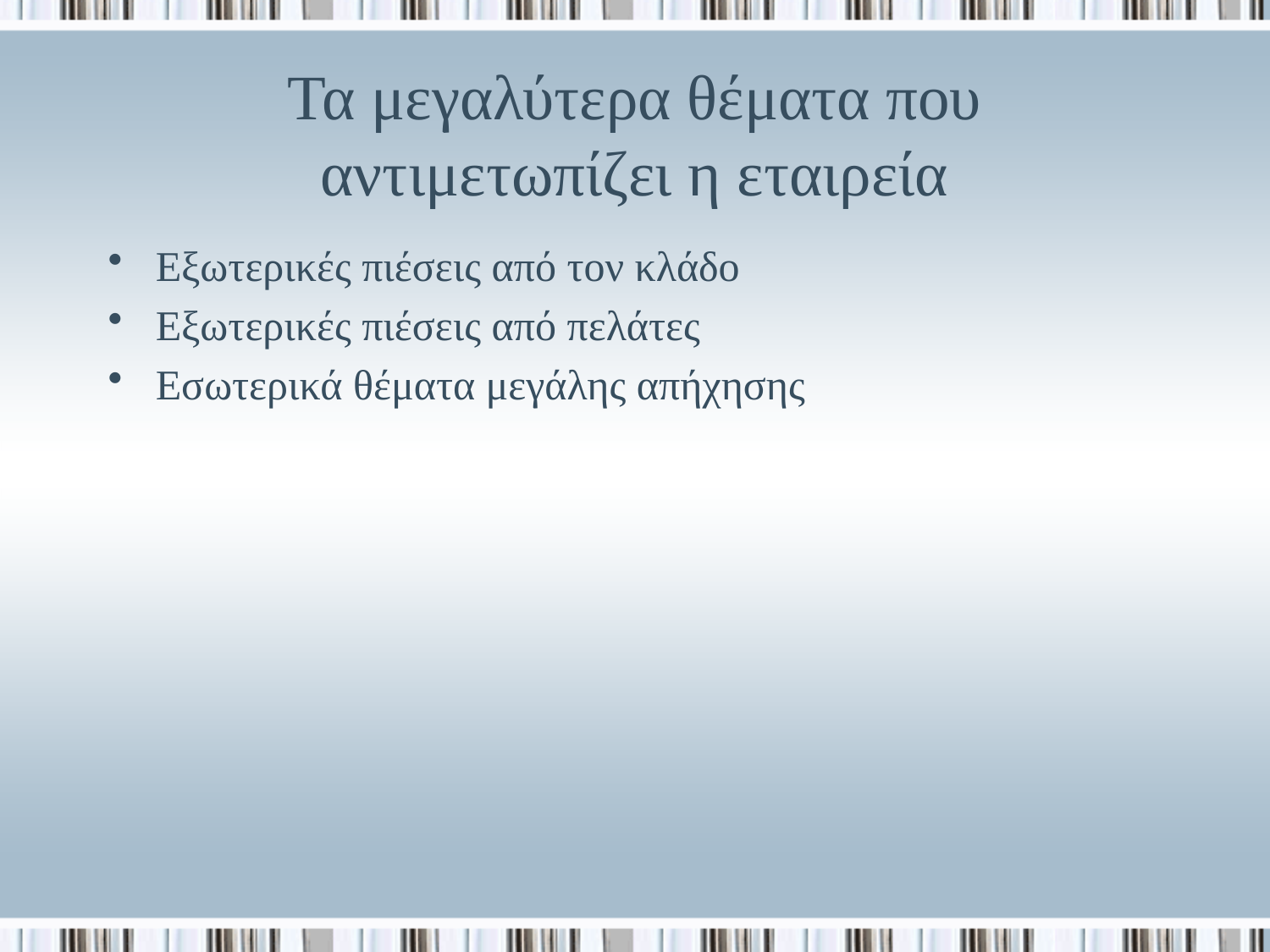

# Τα μεγαλύτερα θέματα που αντιμετωπίζει η εταιρεία
Εξωτερικές πιέσεις από τον κλάδο
Εξωτερικές πιέσεις από πελάτες
Εσωτερικά θέματα μεγάλης απήχησης